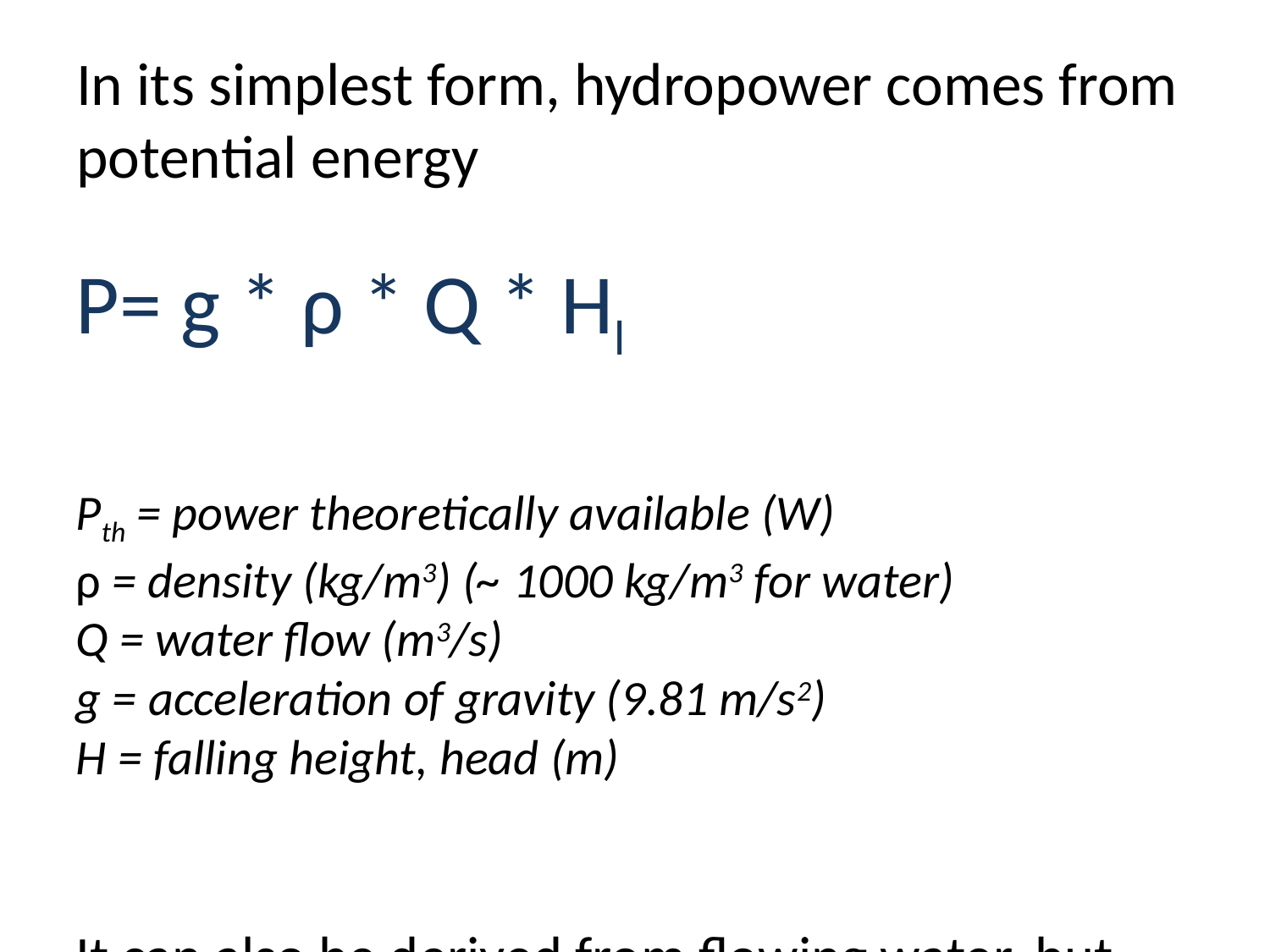

# In its simplest form, hydropower comes from potential energy
P= g * ρ * Q * Hl

Pth = power theoretically available (W)
ρ = density (kg/m3) (~ 1000 kg/m3 for water)
Q = water flow (m3/s)
g = acceleration of gravity (9.81 m/s2)
H = falling height, head (m)

It can also be derived from flowing water, but that is rare and we will not discuss that here.